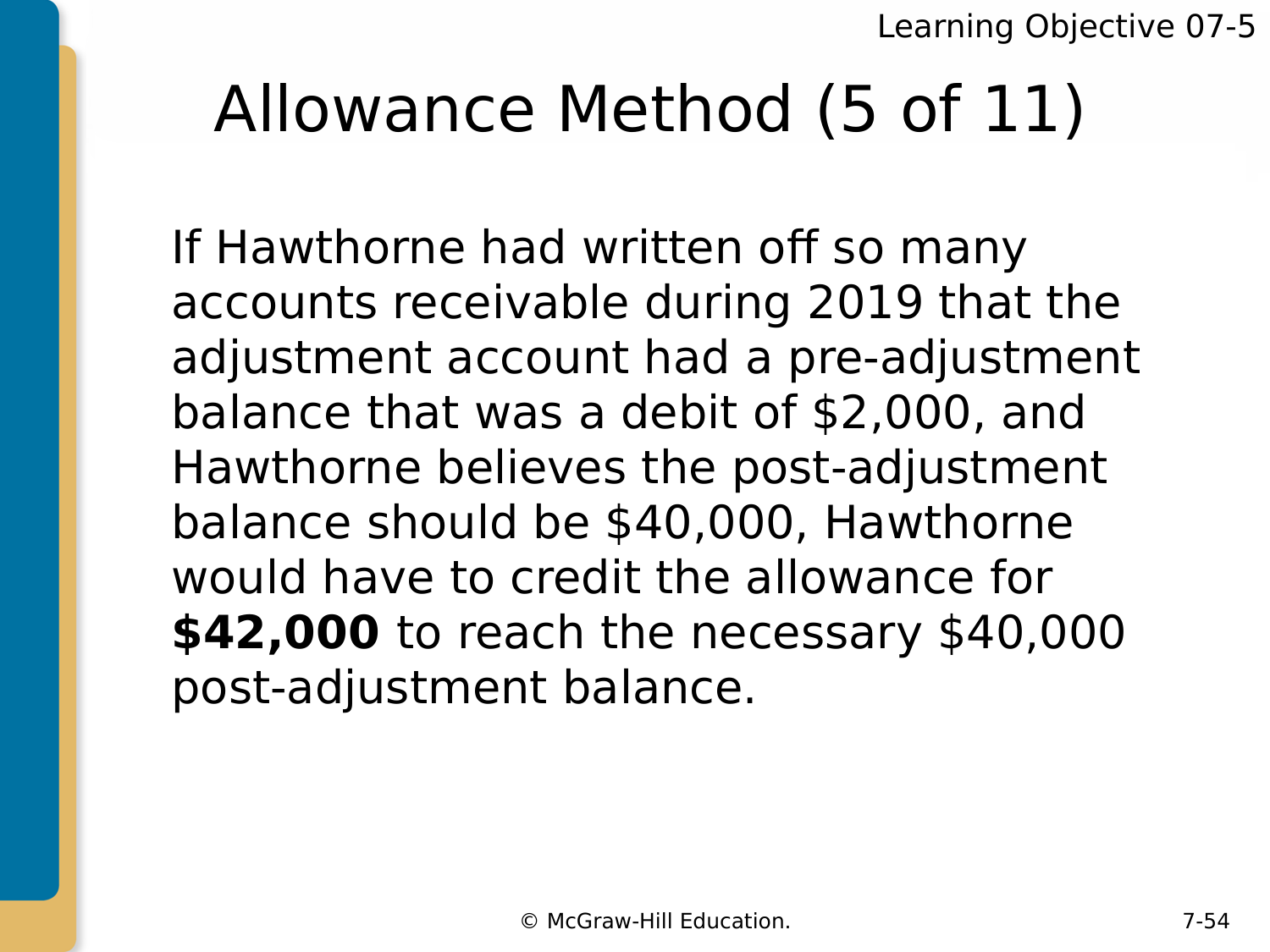

Learning Objective 07-5
# Allowance Method (5 of 11)
If Hawthorne had written off so many accounts receivable during 2019 that the adjustment account had a pre-adjustment balance that was a debit of $2,000, and Hawthorne believes the post-adjustment balance should be $40,000, Hawthorne would have to credit the allowance for $42,000 to reach the necessary $40,000 post-adjustment balance.